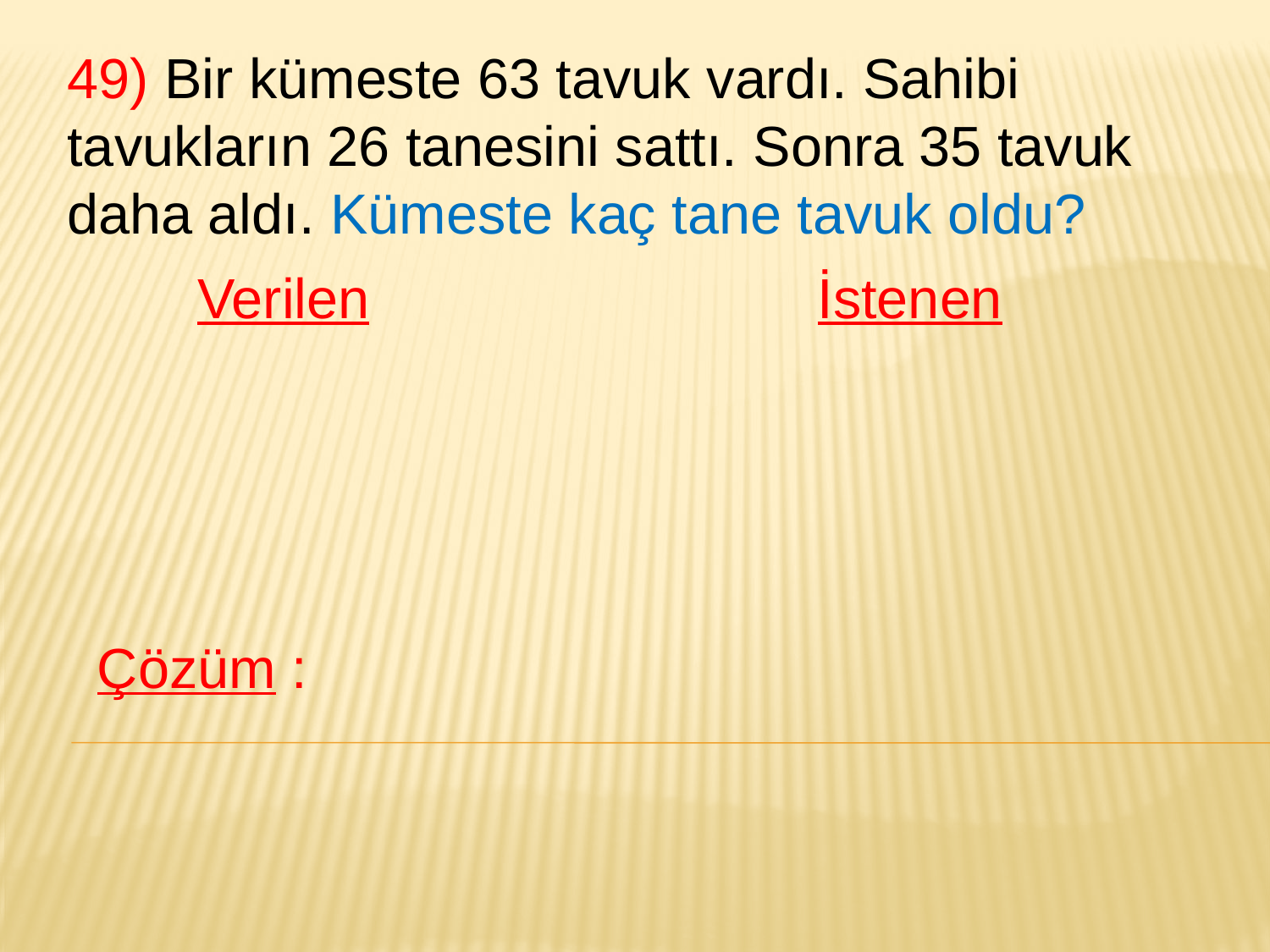

49) Bir kümeste 63 tavuk vardı. Sahibi tavukların 26 tanesini sattı. Sonra 35 tavuk daha aldı. Kümeste kaç tane tavuk oldu?

Verilen
İstenen
Çözüm :